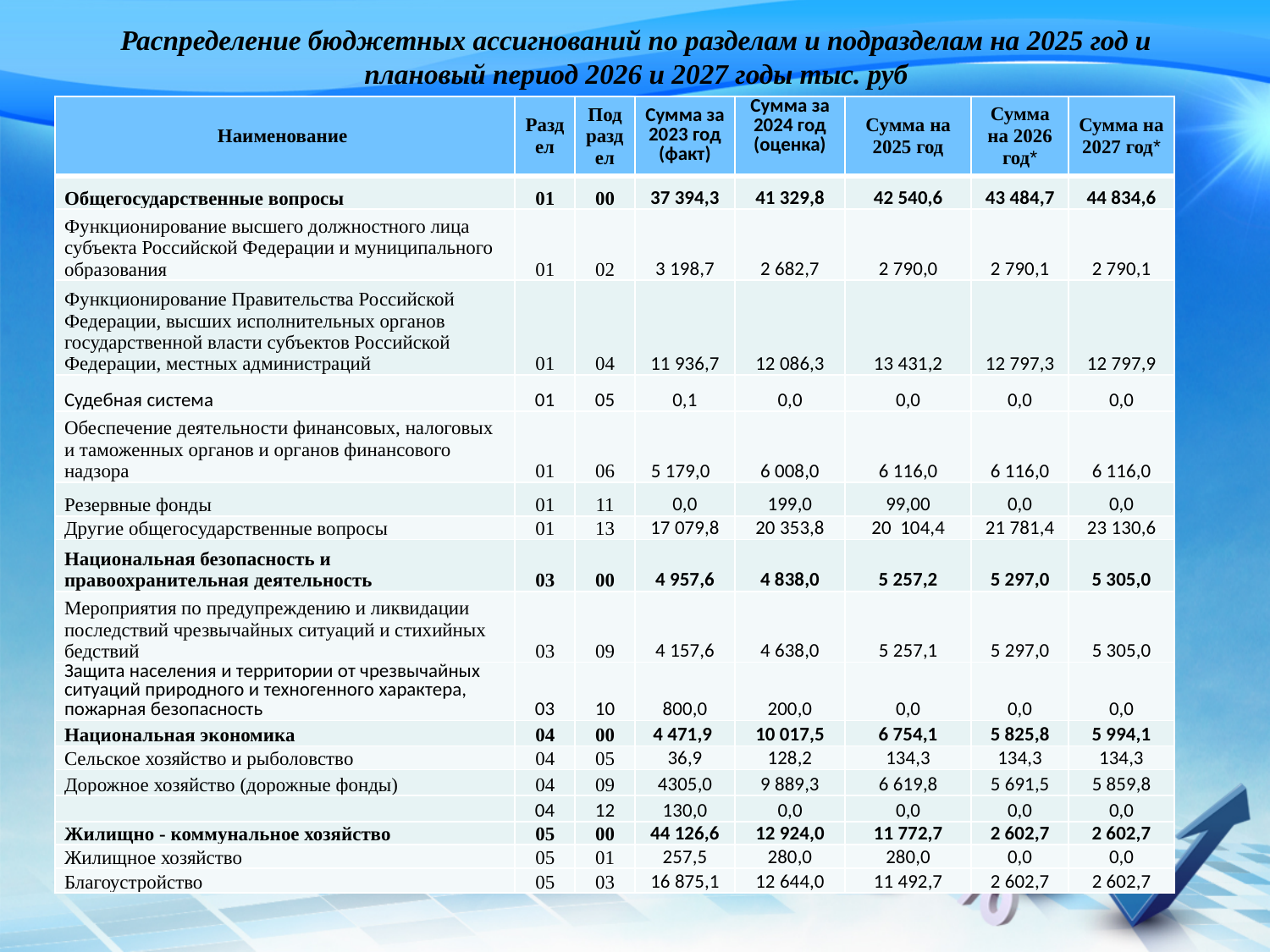

# Распределение бюджетных ассигнований по разделам и подразделам на 2025 год и плановый период 2026 и 2027 годы тыс. руб
| Наименование | Раздел | Подраздел | Сумма за 2023 год (факт) | Сумма за 2024 год (оценка) | Сумма на 2025 год | Сумма на 2026 год\* | Сумма на 2027 год\* |
| --- | --- | --- | --- | --- | --- | --- | --- |
| Общегосударственные вопросы | 01 | 00 | 37 394,3 | 41 329,8 | 42 540,6 | 43 484,7 | 44 834,6 |
| Функционирование высшего должностного лица субъекта Российской Федерации и муниципального образования | 01 | 02 | 3 198,7 | 2 682,7 | 2 790,0 | 2 790,1 | 2 790,1 |
| Функционирование Правительства Российской Федерации, высших исполнительных органов государственной власти субъектов Российской Федерации, местных администраций | 01 | 04 | 11 936,7 | 12 086,3 | 13 431,2 | 12 797,3 | 12 797,9 |
| Судебная система | 01 | 05 | 0,1 | 0,0 | 0,0 | 0,0 | 0,0 |
| Обеспечение деятельности финансовых, налоговых и таможенных органов и органов финансового надзора | 01 | 06 | 5 179,0 | 6 008,0 | 6 116,0 | 6 116,0 | 6 116,0 |
| Резервные фонды | 01 | 11 | 0,0 | 199,0 | 99,00 | 0,0 | 0,0 |
| Другие общегосударственные вопросы | 01 | 13 | 17 079,8 | 20 353,8 | 20 104,4 | 21 781,4 | 23 130,6 |
| Национальная безопасность и правоохранительная деятельность | 03 | 00 | 4 957,6 | 4 838,0 | 5 257,2 | 5 297,0 | 5 305,0 |
| Мероприятия по предупреждению и ликвидации последствий чрезвычайных ситуаций и стихийных бедствий | 03 | 09 | 4 157,6 | 4 638,0 | 5 257,1 | 5 297,0 | 5 305,0 |
| Защита населения и территории от чрезвычайных ситуаций природного и техногенного характера, пожарная безопасность | 03 | 10 | 800,0 | 200,0 | 0,0 | 0,0 | 0,0 |
| Национальная экономика | 04 | 00 | 4 471,9 | 10 017,5 | 6 754,1 | 5 825,8 | 5 994,1 |
| Сельское хозяйство и рыболовство | 04 | 05 | 36,9 | 128,2 | 134,3 | 134,3 | 134,3 |
| Дорожное хозяйство (дорожные фонды) | 04 | 09 | 4305,0 | 9 889,3 | 6 619,8 | 5 691,5 | 5 859,8 |
|  | 04 | 12 | 130,0 | 0,0 | 0,0 | 0,0 | 0,0 |
| Жилищно - коммунальное хозяйство | 05 | 00 | 44 126,6 | 12 924,0 | 11 772,7 | 2 602,7 | 2 602,7 |
| Жилищное хозяйство | 05 | 01 | 257,5 | 280,0 | 280,0 | 0,0 | 0,0 |
| Благоустройство | 05 | 03 | 16 875,1 | 12 644,0 | 11 492,7 | 2 602,7 | 2 602,7 |